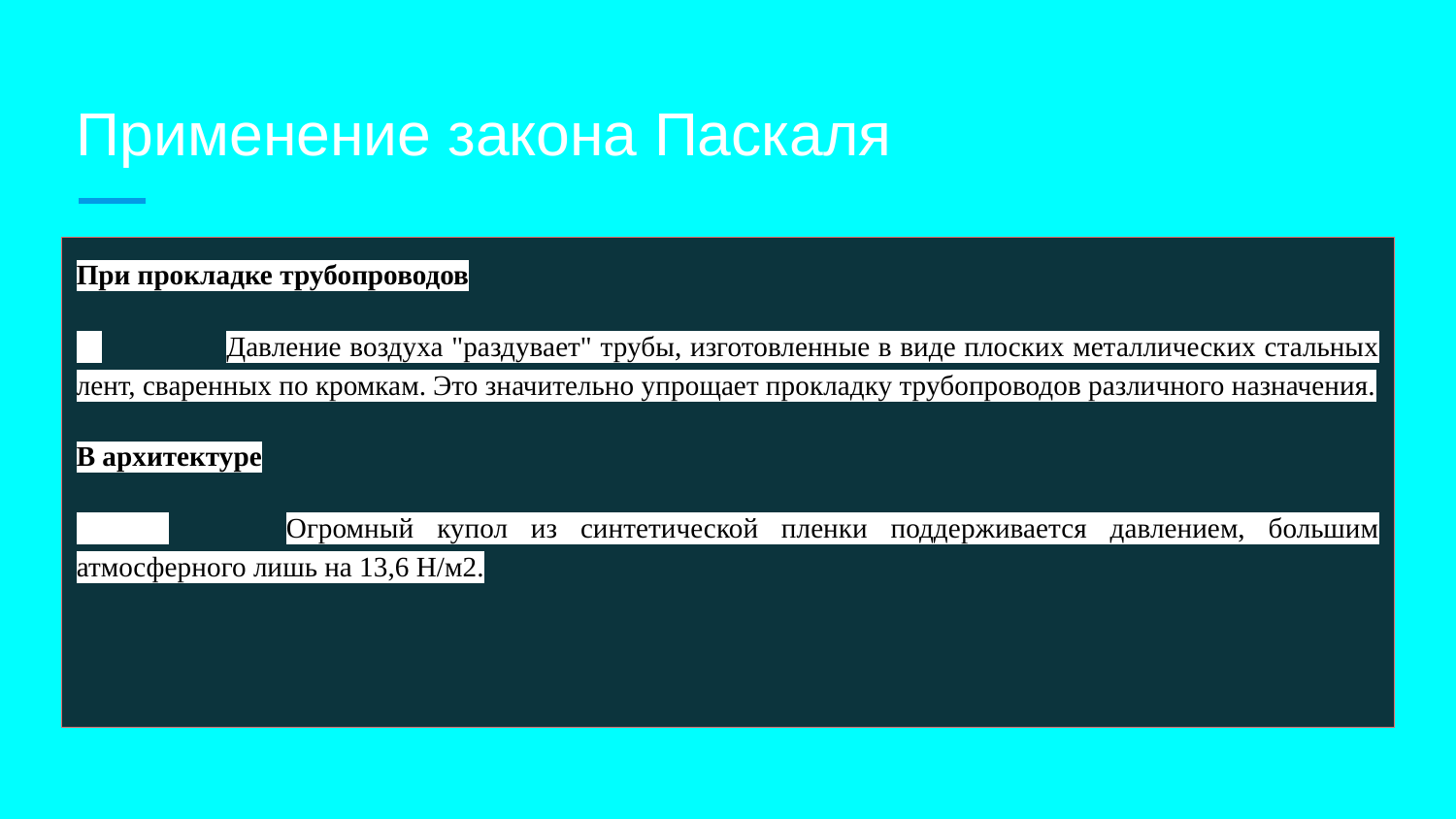

# Применение закона Паскаля
При прокладке трубопроводов
   	Давление воздуха "раздувает" трубы, изготовленные в виде плоских металлических стальных лент, сваренных по кромкам. Это значительно упрощает прокладку трубопроводов различного назначения.
В архитектуре
    	Огромный купол из синтетической пленки поддерживается давлением, большим атмосферного лишь на 13,6 Н/м2.